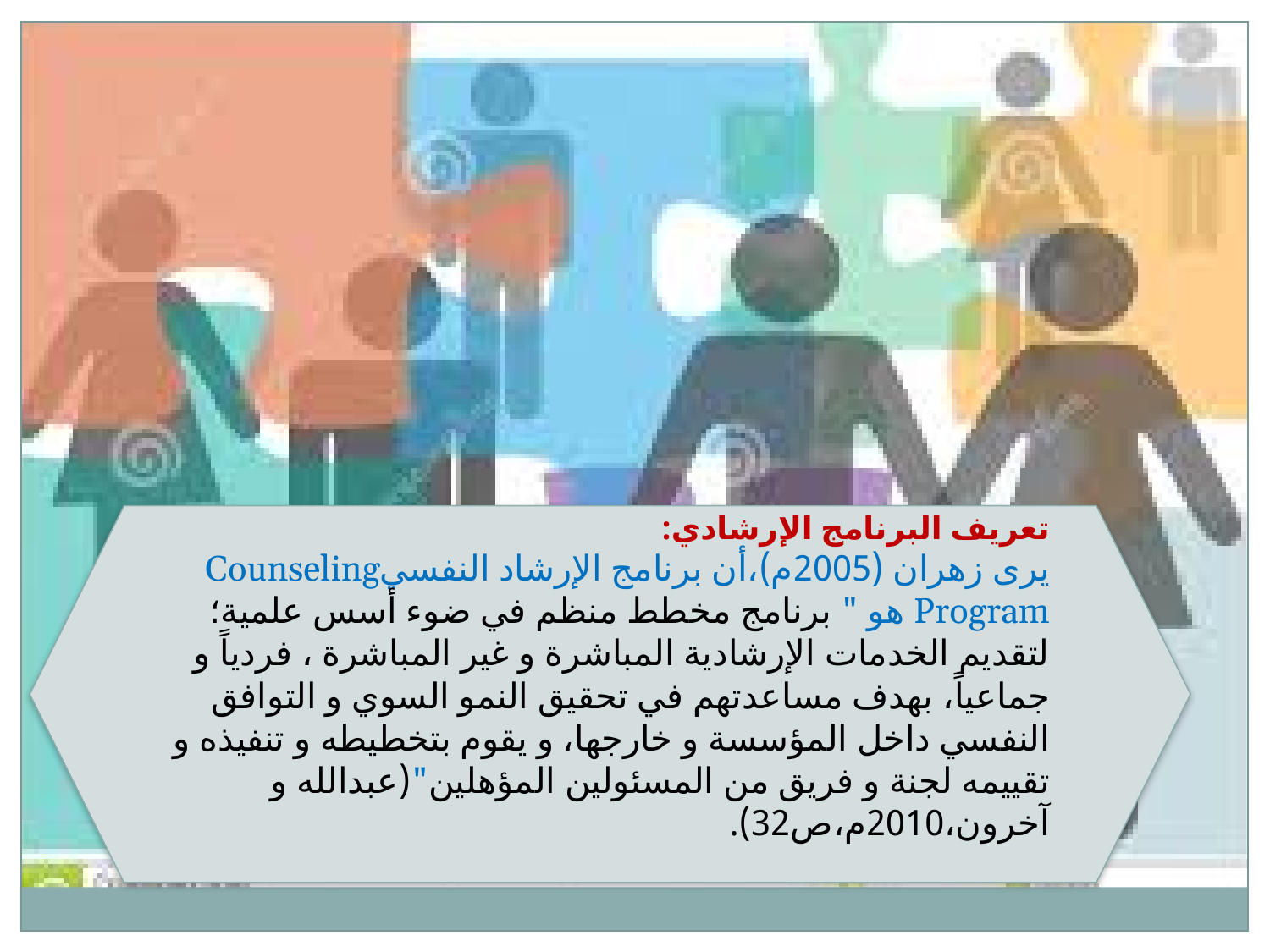

تعريف البرنامج الإرشادي:
يرى زهران (2005م)،أن برنامج الإرشاد النفسيCounseling Program هو " برنامج مخطط منظم في ضوء أسس علمية؛ لتقديم الخدمات الإرشادية المباشرة و غير المباشرة ، فردياً و جماعياً، بهدف مساعدتهم في تحقيق النمو السوي و التوافق النفسي داخل المؤسسة و خارجها، و يقوم بتخطيطه و تنفيذه و تقييمه لجنة و فريق من المسئولين المؤهلين"(عبدالله و آخرون،2010م،ص32).